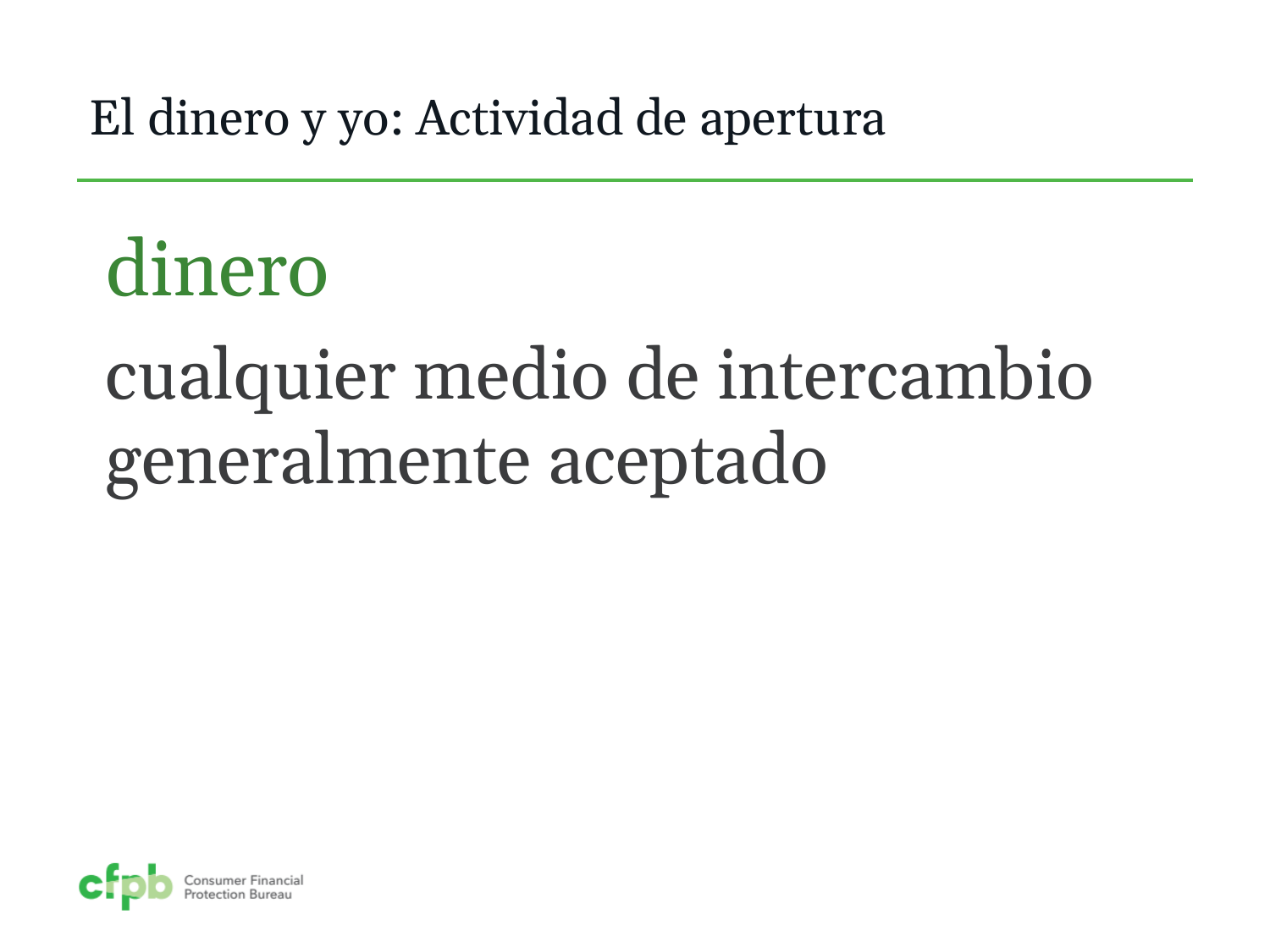

# El dinero y yo: Actividad de apertura
dinero
cualquier medio de intercambio generalmente aceptado